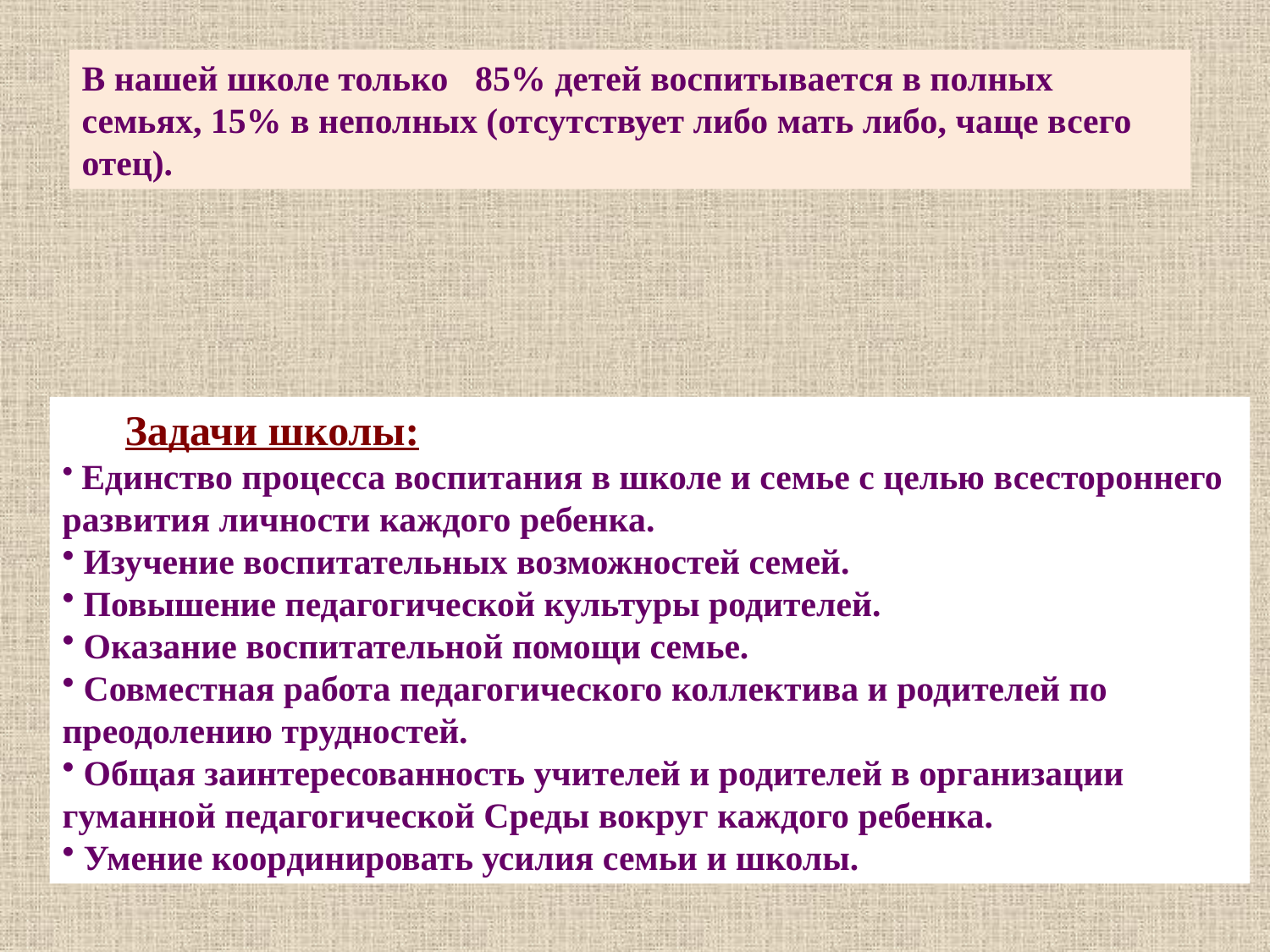

В нашей школе только   85% детей воспитывается в полных семьях, 15% в неполных (отсутствует либо мать либо, чаще всего отец).
Задачи школы:
 Единство процесса воспитания в школе и семье с целью всестороннего развития личности каждого ребенка.
 Изучение воспитательных возможностей семей.
 Повышение педагогической культуры родителей.
 Оказание воспитательной помощи семье.
 Совместная работа педагогического коллектива и родителей по преодолению трудностей.
 Общая заинтересованность учителей и родителей в организации гуманной педагогической Среды вокруг каждого ребенка.
 Умение координировать усилия семьи и школы.